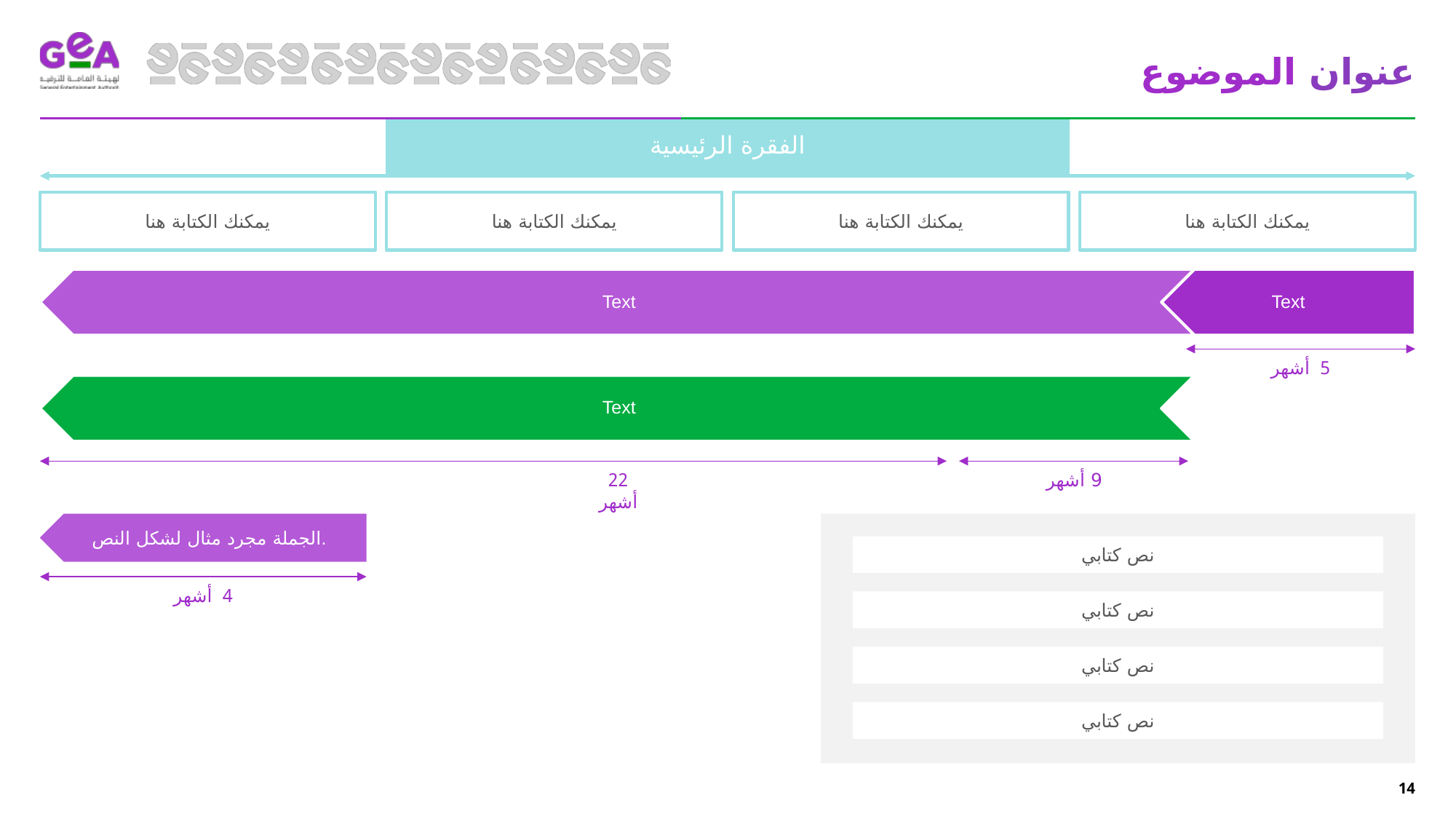

عنوان الموضوع
الفقرة الرئيسية
يمكنك الكتابة هنا
يمكنك الكتابة هنا
يمكنك الكتابة هنا
يمكنك الكتابة هنا
Text
Text
5  أشهر
Text
Text
22 أشهر
9 أشهر
الجملة مجرد مثال لشكل النص.

نص كتابي
4  أشهر
نص كتابي
نص كتابي
نص كتابي
14